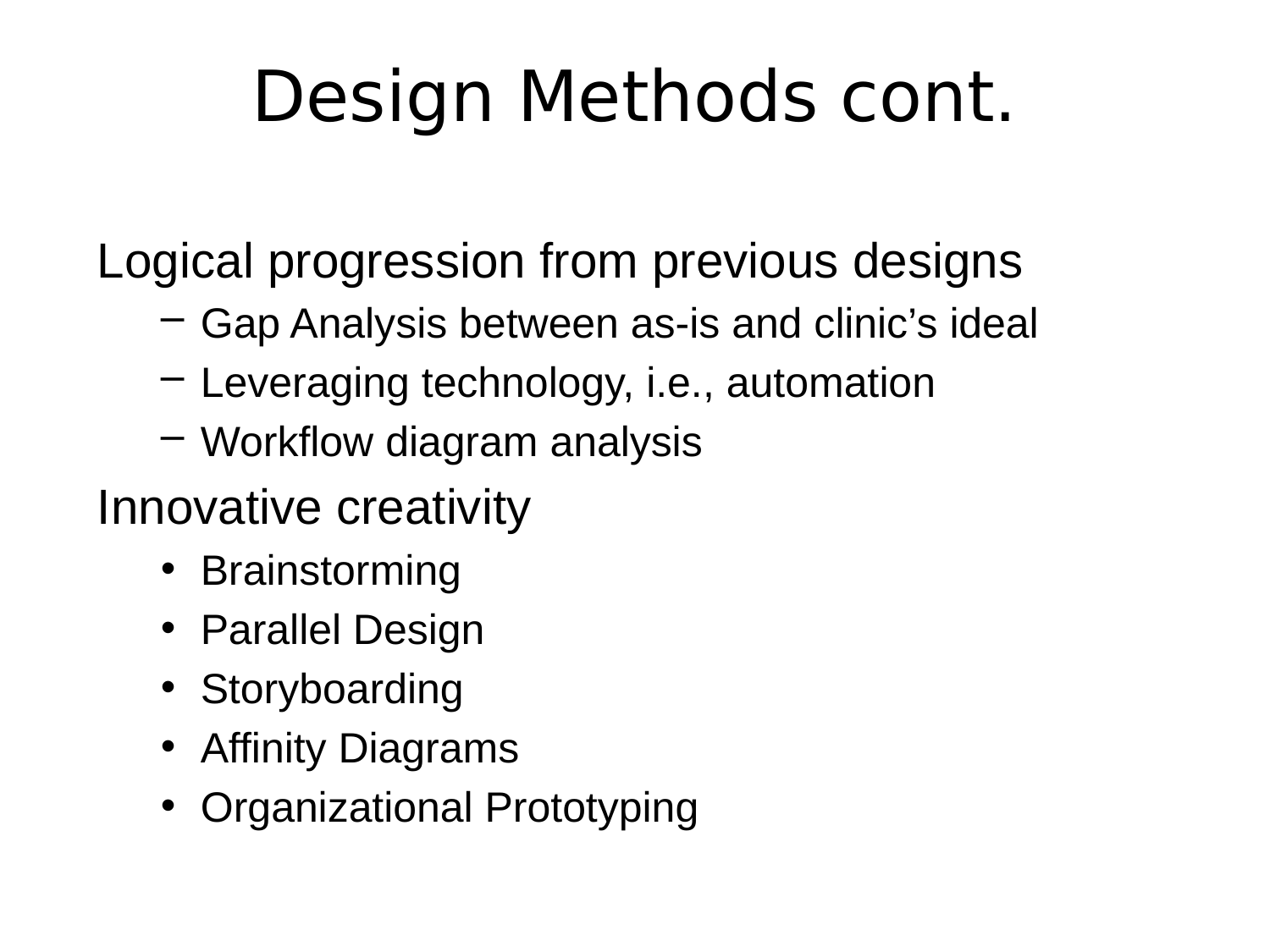

# Design Methods cont.
Logical progression from previous designs
Gap Analysis between as-is and clinic’s ideal
Leveraging technology, i.e., automation
Workflow diagram analysis
Innovative creativity
Brainstorming
Parallel Design
Storyboarding
Affinity Diagrams
Organizational Prototyping